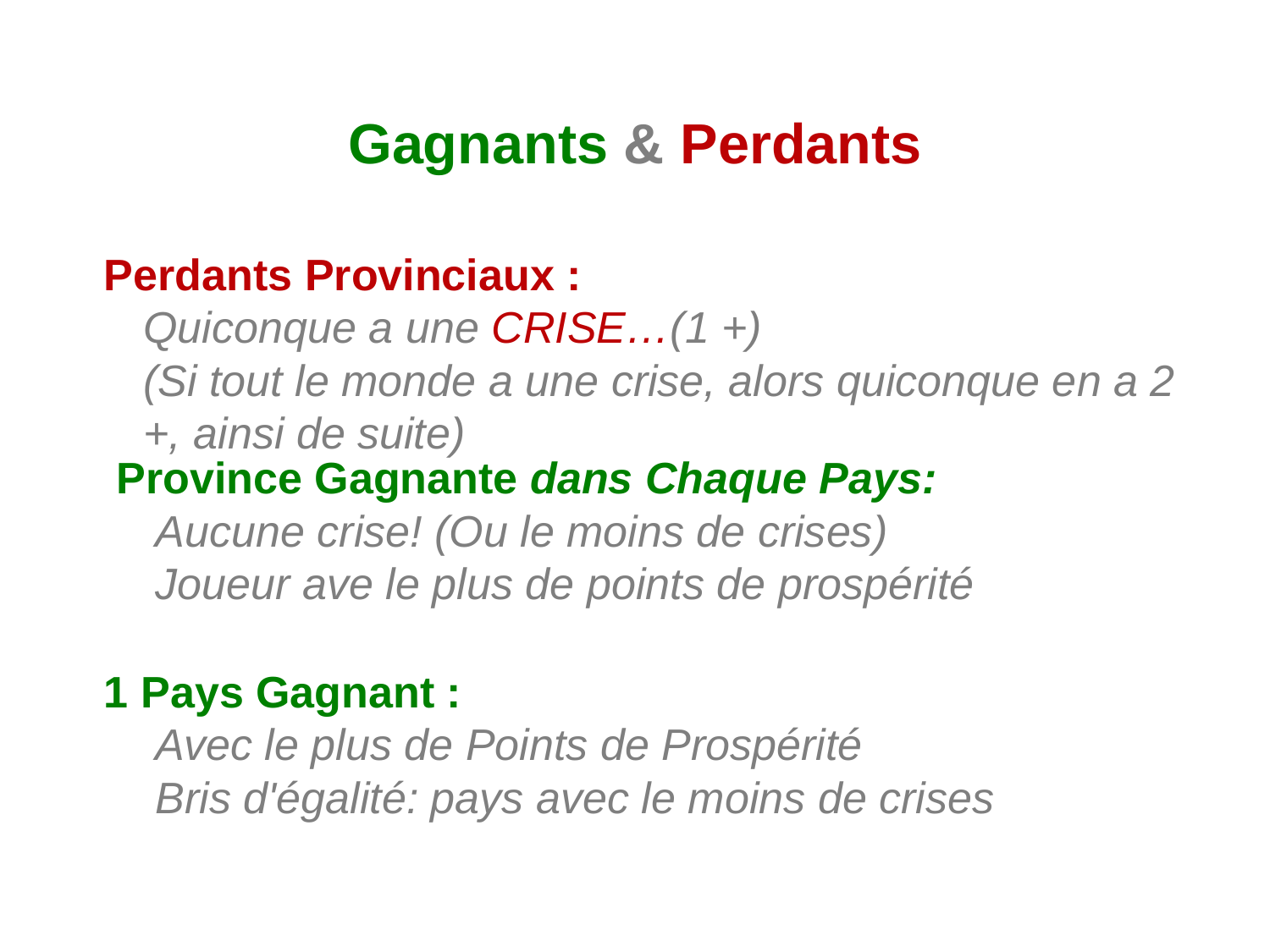

Gagnants & Perdants
Perdants Provinciaux :
	Quiconque a une CRISE…(1 +)
(Si tout le monde a une crise, alors quiconque en a 2 +, ainsi de suite)
 Province Gagnante dans Chaque Pays:
	 Aucune crise! (Ou le moins de crises)
	 Joueur ave le plus de points de prospérité
1 Pays Gagnant :
	 Avec le plus de Points de Prospérité
	 Bris d'égalité: pays avec le moins de crises